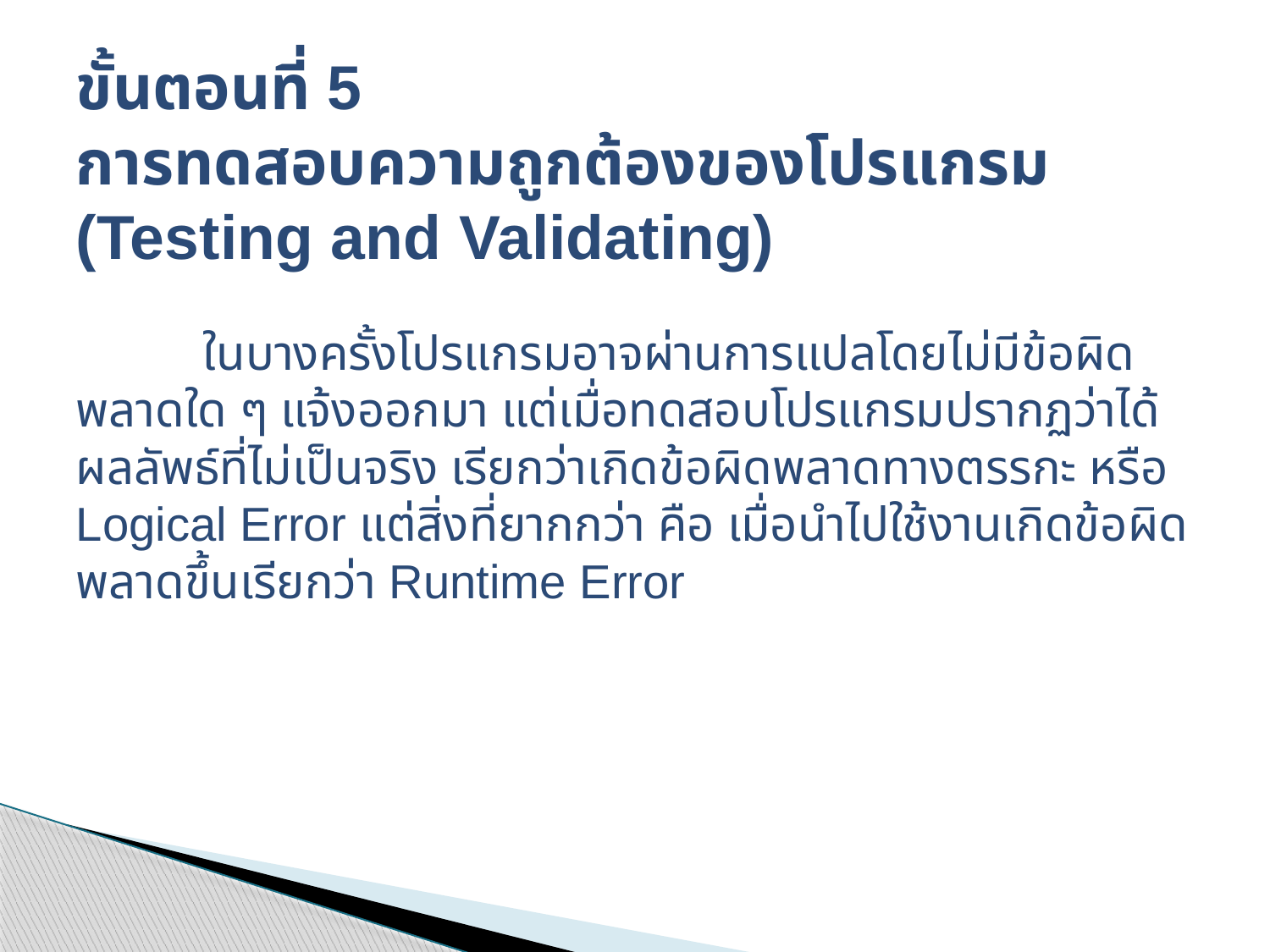

# ขั้นตอนที่ 5 การทดสอบความถูกต้องของโปรแกรม (Testing and Validating)
	ในบางครั้งโปรแกรมอาจผ่านการแปลโดยไม่มีข้อผิดพลาดใด ๆ แจ้งออกมา แต่เมื่อทดสอบโปรแกรมปรากฏว่าได้ผลลัพธ์ที่ไม่เป็นจริง เรียกว่าเกิดข้อผิดพลาดทางตรรกะ หรือ Logical Error แต่สิ่งที่ยากกว่า คือ เมื่อนำไปใช้งานเกิดข้อผิดพลาดขึ้นเรียกว่า Runtime Error